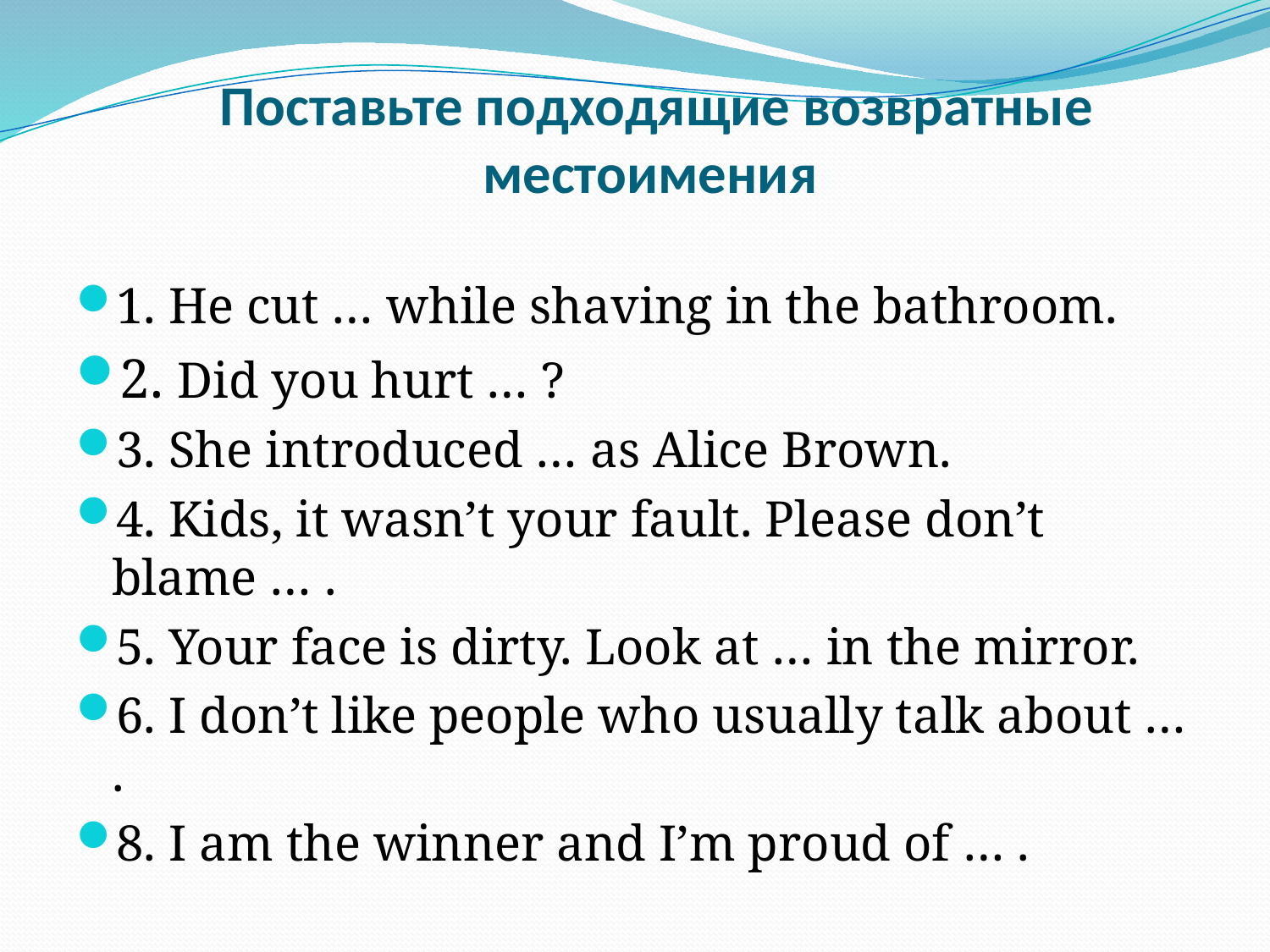

# Поставьте подходящие возвратные местоимения
1. He cut … while shaving in the bathroom.
2. Did you hurt … ?
3. She introduced … as Alice Brown.
4. Kids, it wasn’t your fault. Please don’t blame … .
5. Your face is dirty. Look at … in the mirror.
6. I don’t like people who usually talk about … .
8. I am the winner and I’m proud of … .